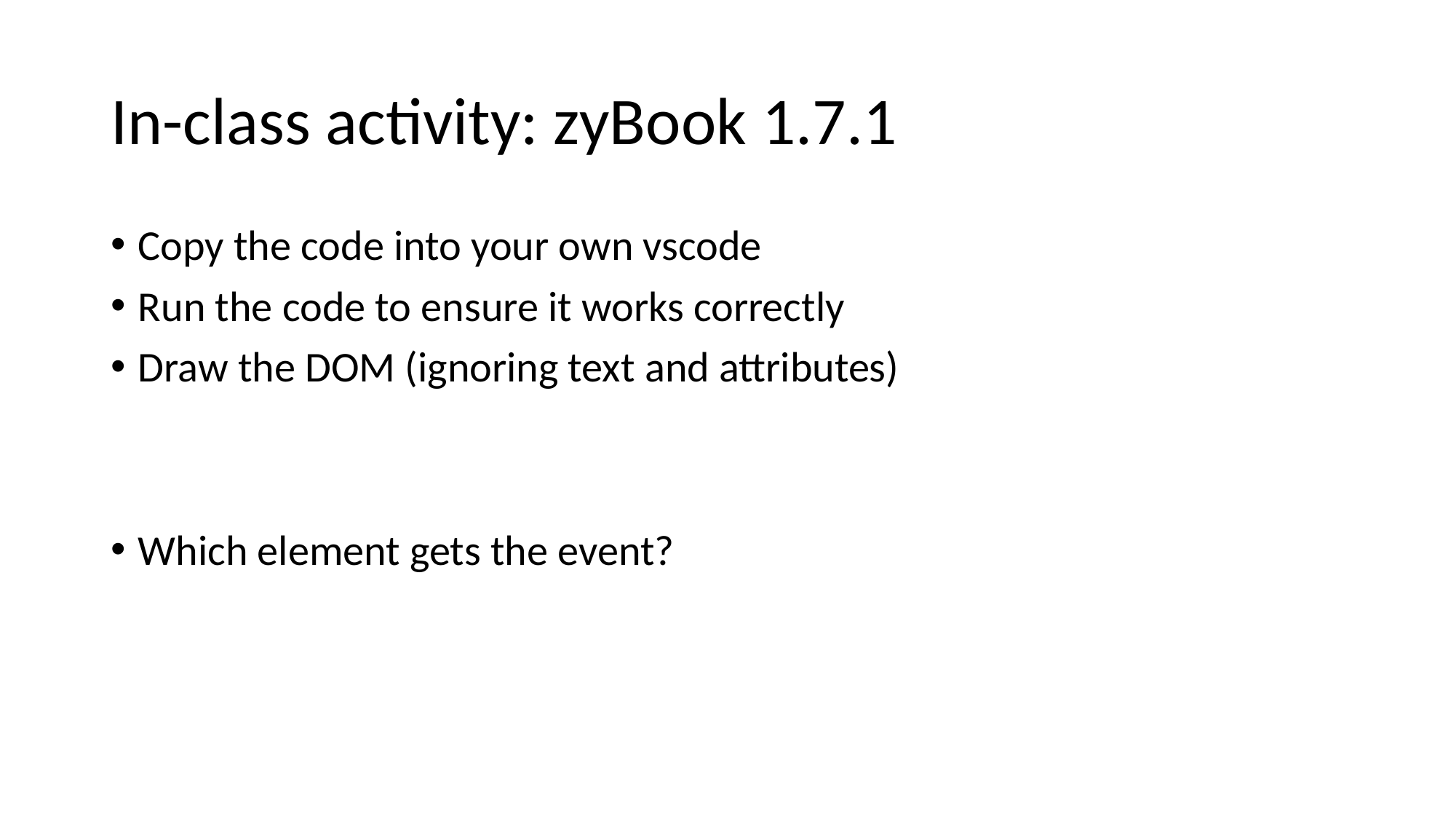

# In-class activity: zyBook 1.7.1
Copy the code into your own vscode
Run the code to ensure it works correctly
Draw the DOM (ignoring text and attributes)

Which element gets the event?